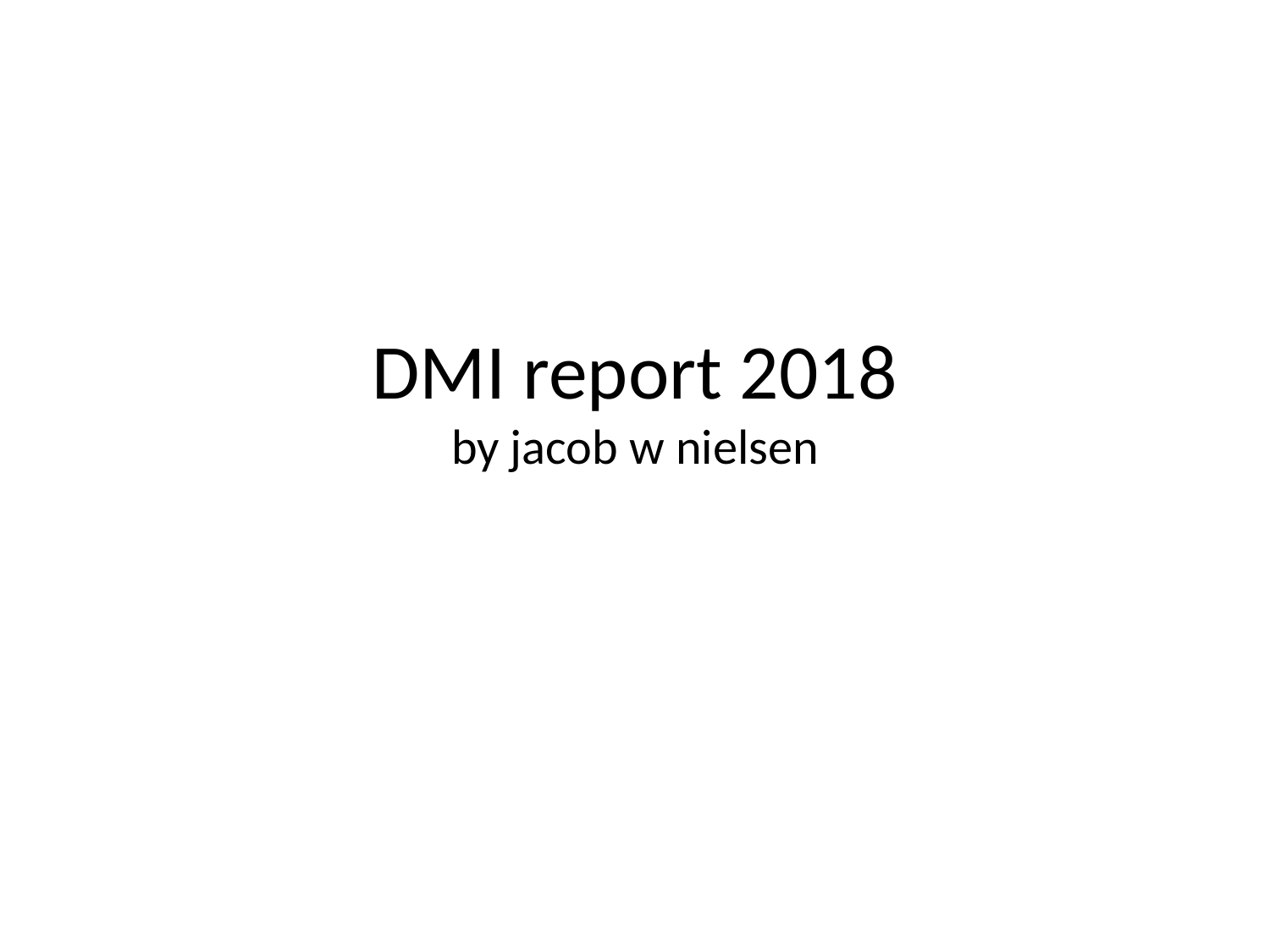

# DMI report 2018 by jacob w nielsen